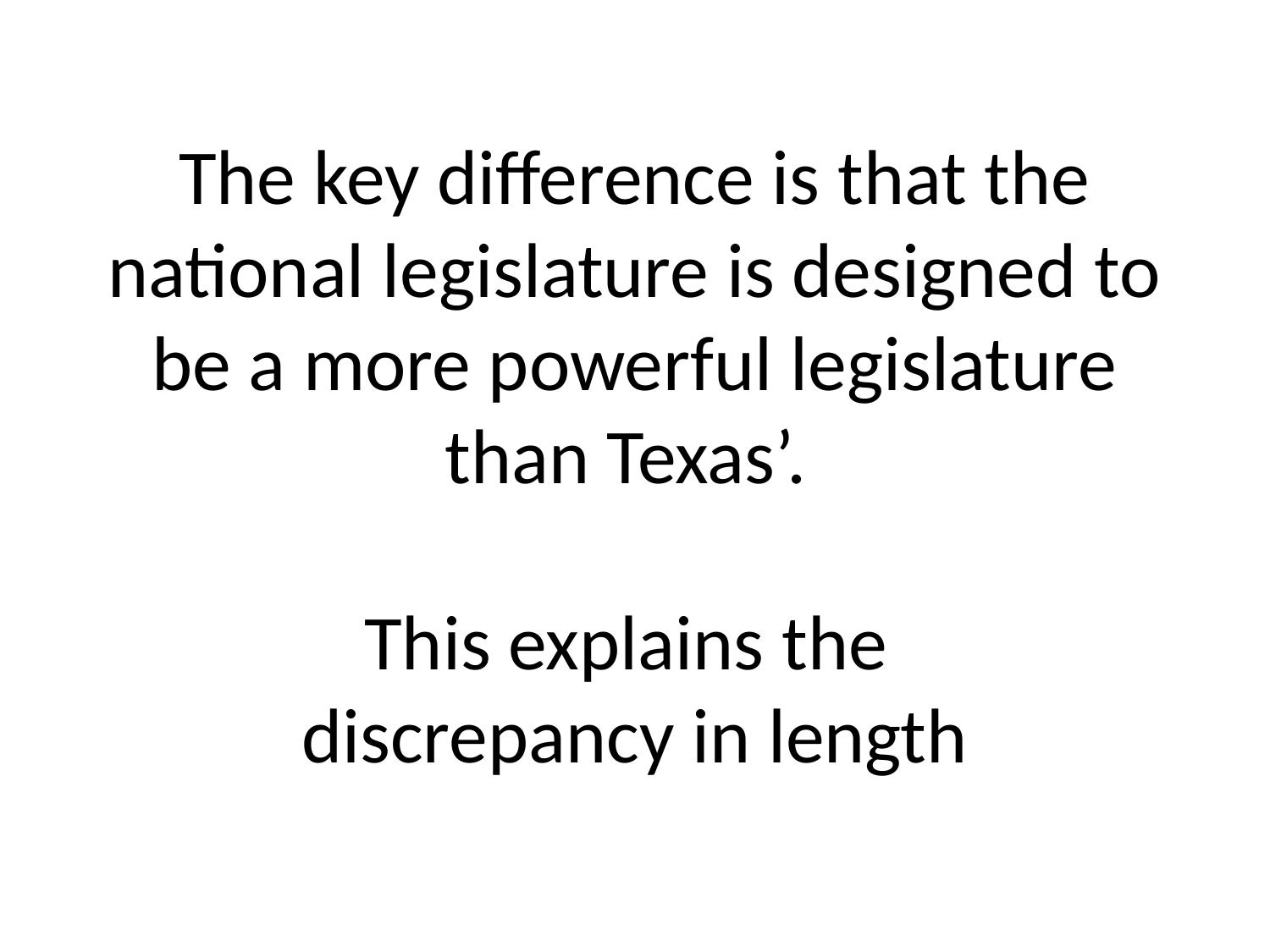

# The key difference is that the national legislature is designed to be a more powerful legislature than Texas’. This explains the discrepancy in length